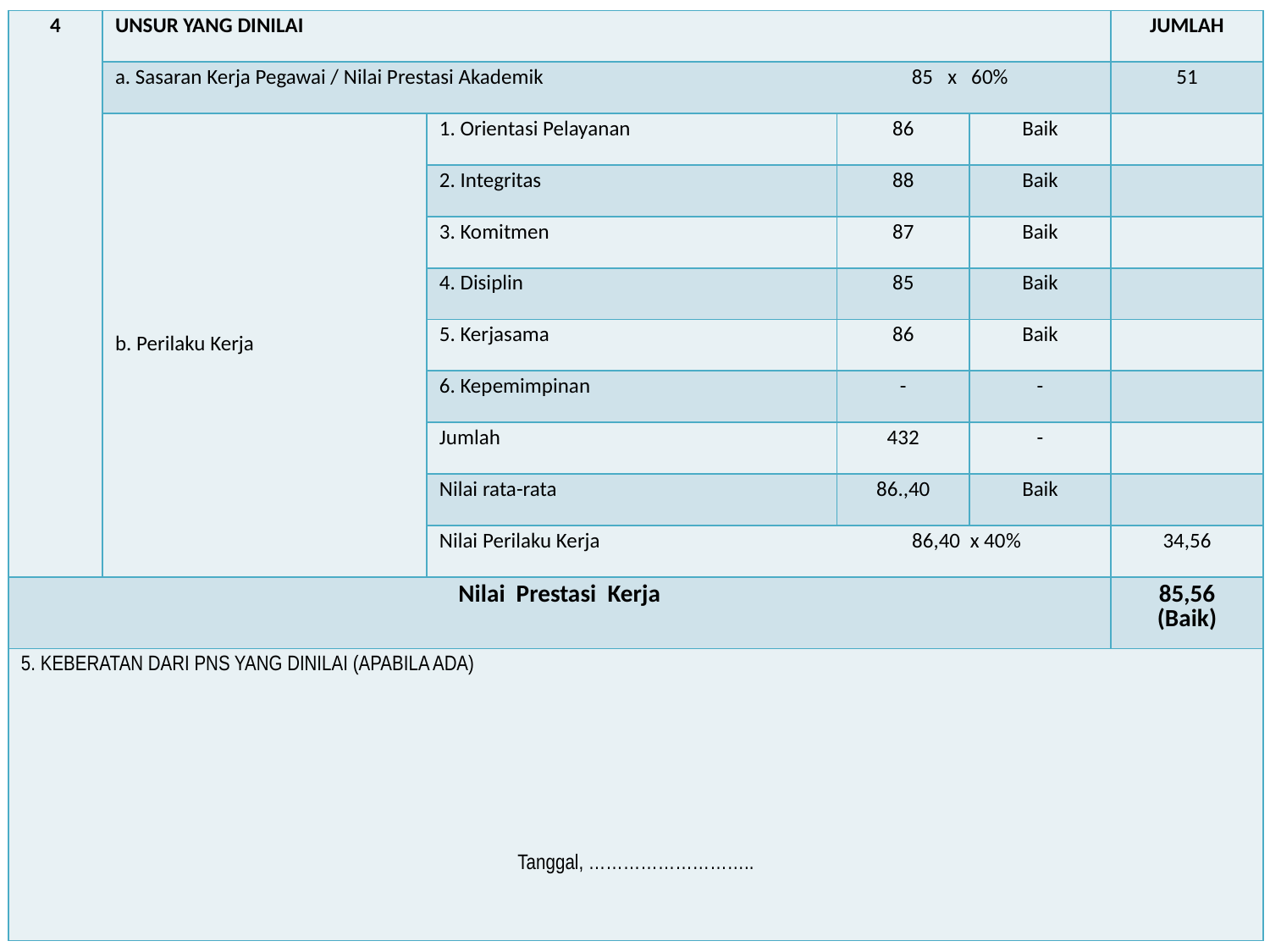

| 4 | UNSUR YANG DINILAI |  |  |  | JUMLAH |
| --- | --- | --- | --- | --- | --- |
|  | a. Sasaran Kerja Pegawai / Nilai Prestasi Akademik 85 x 60% |  |  |  | 51 |
|  | b. Perilaku Kerja | 1. Orientasi Pelayanan | 86 | Baik |  |
|  |  | 2. Integritas | 88 | Baik |  |
|  |  | 3. Komitmen | 87 | Baik |  |
|  |  | 4. Disiplin | 85 | Baik |  |
|  |  | 5. Kerjasama | 86 | Baik |  |
|  |  | 6. Kepemimpinan | - | - |  |
|  |  | Jumlah | 432 | - |  |
|  |  | Nilai rata-rata | 86.,40 | Baik |  |
|  |  | Nilai Perilaku Kerja 86,40 x 40% |  |  | 34,56 |
| Nilai Prestasi Kerja |  |  |  |  | 85,56 (Baik) |
| 5. KEBERATAN DARI PNS YANG DINILAI (APABILA ADA) Tanggal, ……………………….. |  |  |  |  |  |